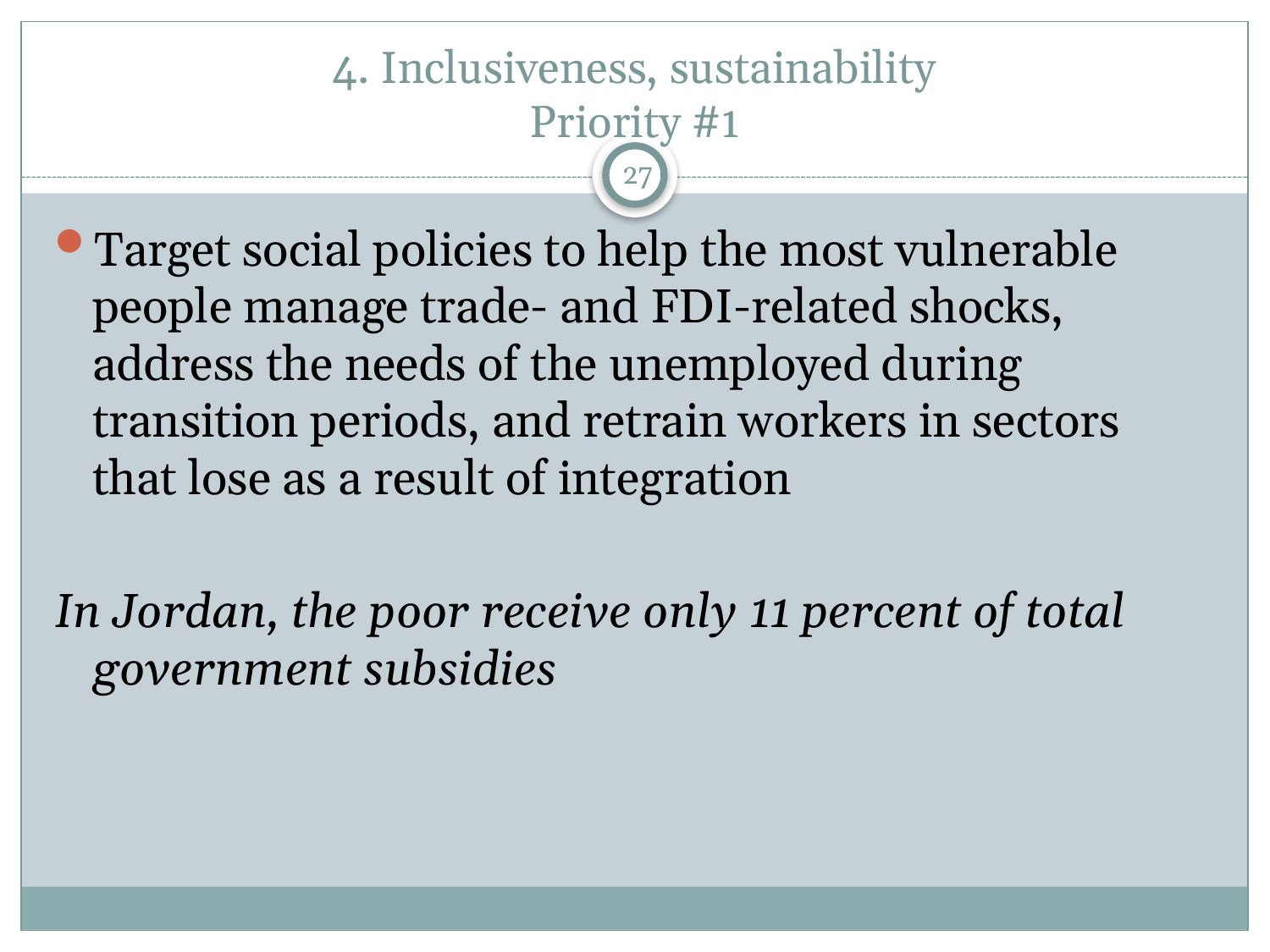

# 4. Inclusiveness, sustainability Priority #1
27
Target social policies to help the most vulnerable people manage trade- and FDI-related shocks, address the needs of the unemployed during transition periods, and retrain workers in sectors that lose as a result of integration

In Jordan, the poor receive only 11 percent of total government subsidies